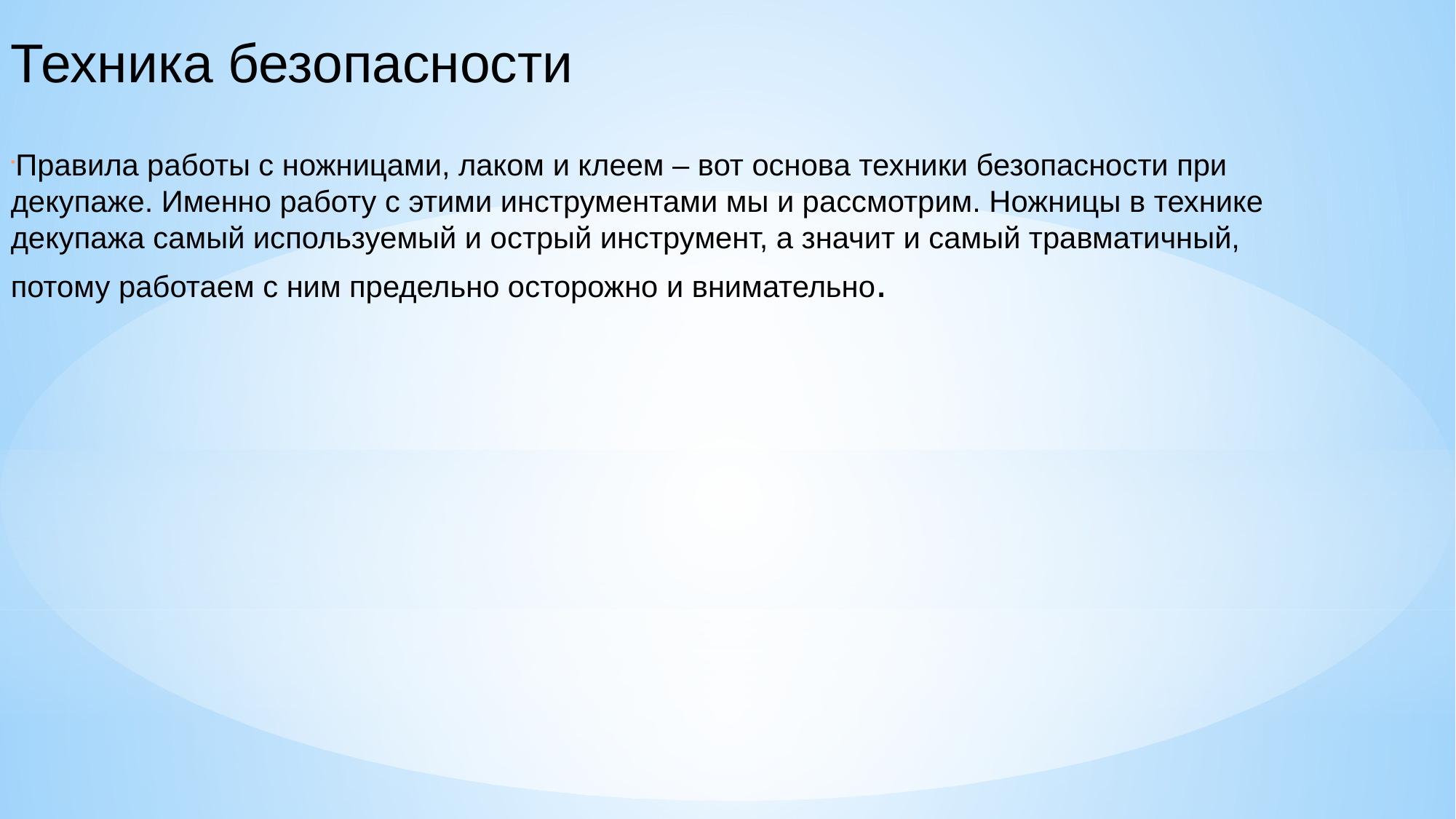

Техника безопасности
Правила работы с ножницами, лаком и клеем – вот основа техники безопасности при декупаже. Именно работу с этими инструментами мы и рассмотрим. Ножницы в технике декупажа самый используемый и острый инструмент, а значит и самый травматичный, потому работаем с ним предельно осторожно и внимательно.